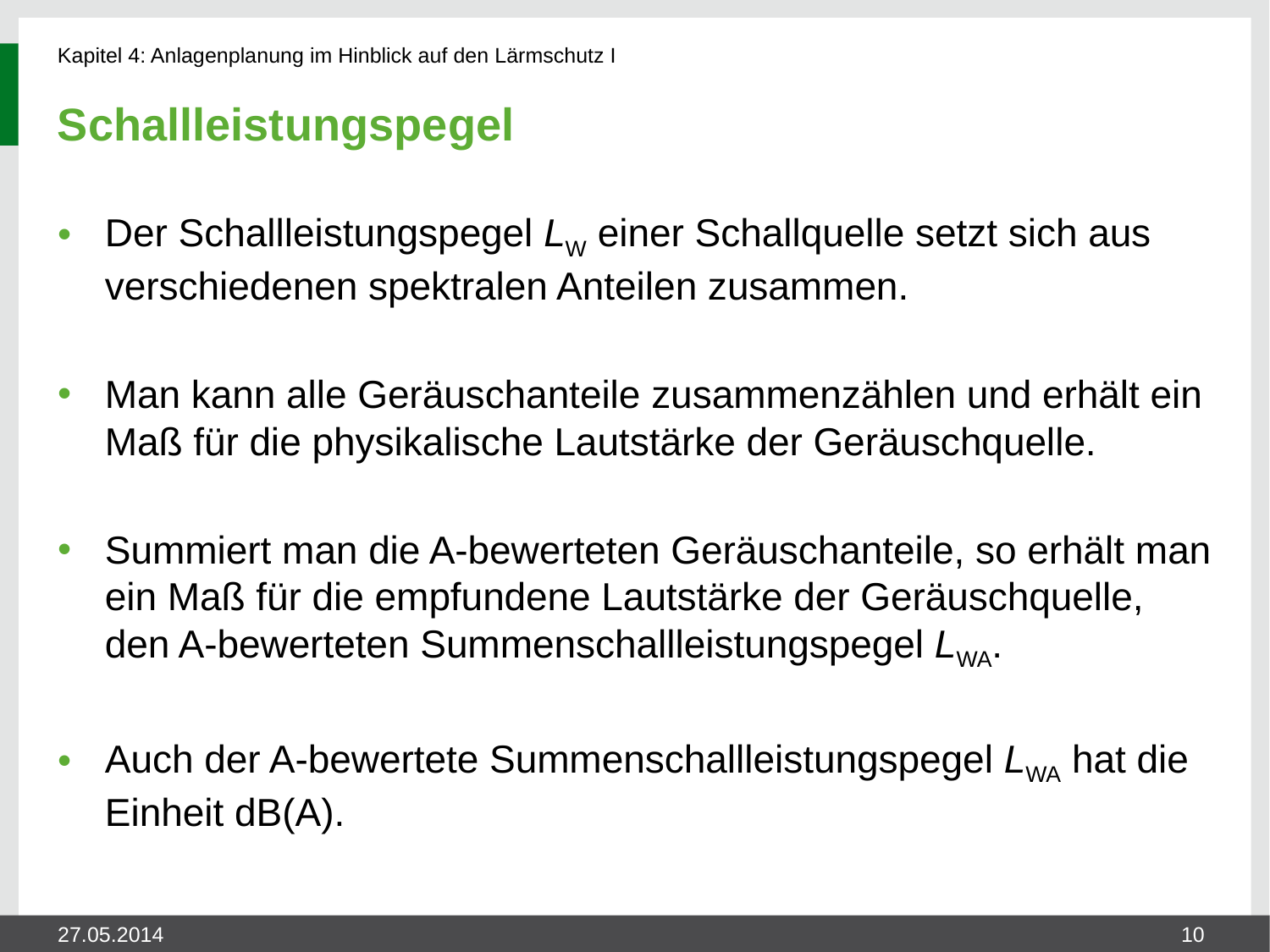

# Schallleistungspegel
Der Schallleistungspegel LW einer Schallquelle setzt sich aus verschiedenen spektralen Anteilen zusammen.

Man kann alle Geräuschanteile zusammenzählen und erhält ein Maß für die physikalische Lautstärke der Geräuschquelle.

Summiert man die A-bewerteten Geräuschanteile, so erhält man ein Maß für die empfundene Lautstärke der Geräuschquelle, den A-bewerteten Summenschallleistungspegel LWA.

Auch der A-bewertete Summenschallleistungspegel LWA hat die Einheit dB(A).
27.05.2014
10